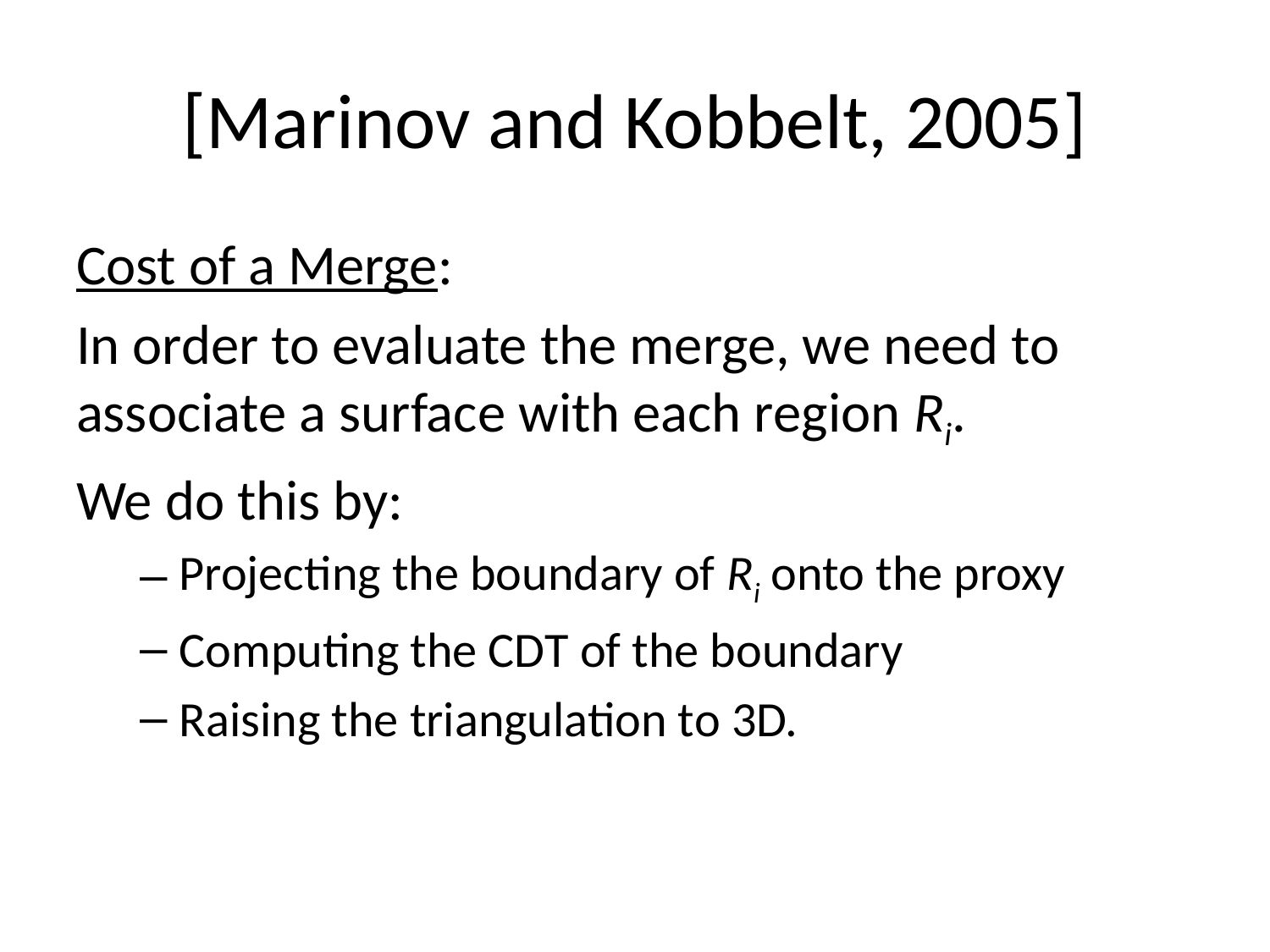

# [Marinov and Kobbelt, 2005]
Cost of a Merge:
In order to evaluate the merge, we need to associate a surface with each region Ri.
We do this by:
Projecting the boundary of Ri onto the proxy
Computing the CDT of the boundary
Raising the triangulation to 3D.